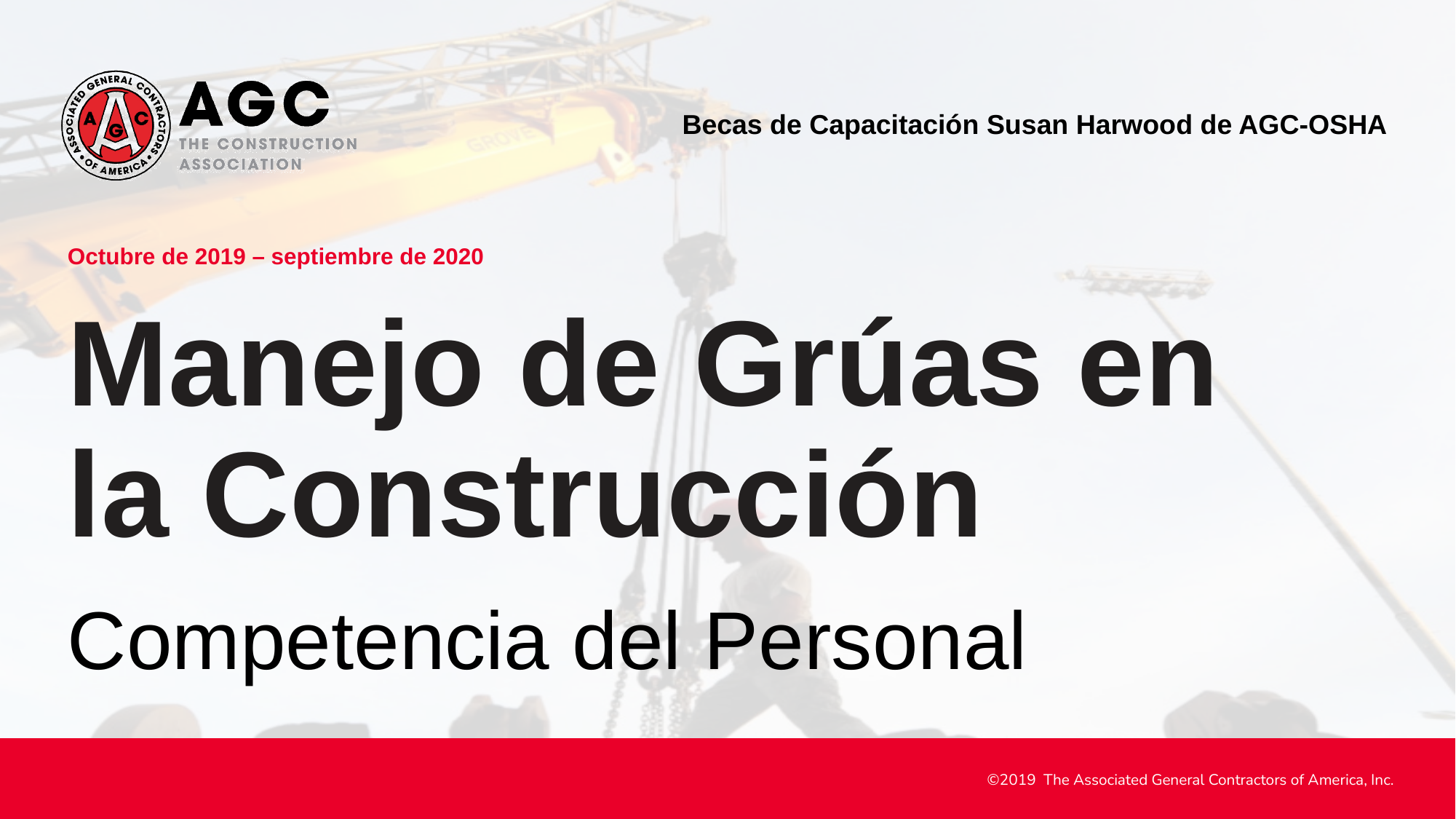

Becas de Capacitación Susan Harwood de AGC-OSHA
Octubre de 2019 – septiembre de 2020
Manejo de Grúas en la Construcción
Competencia del Personal